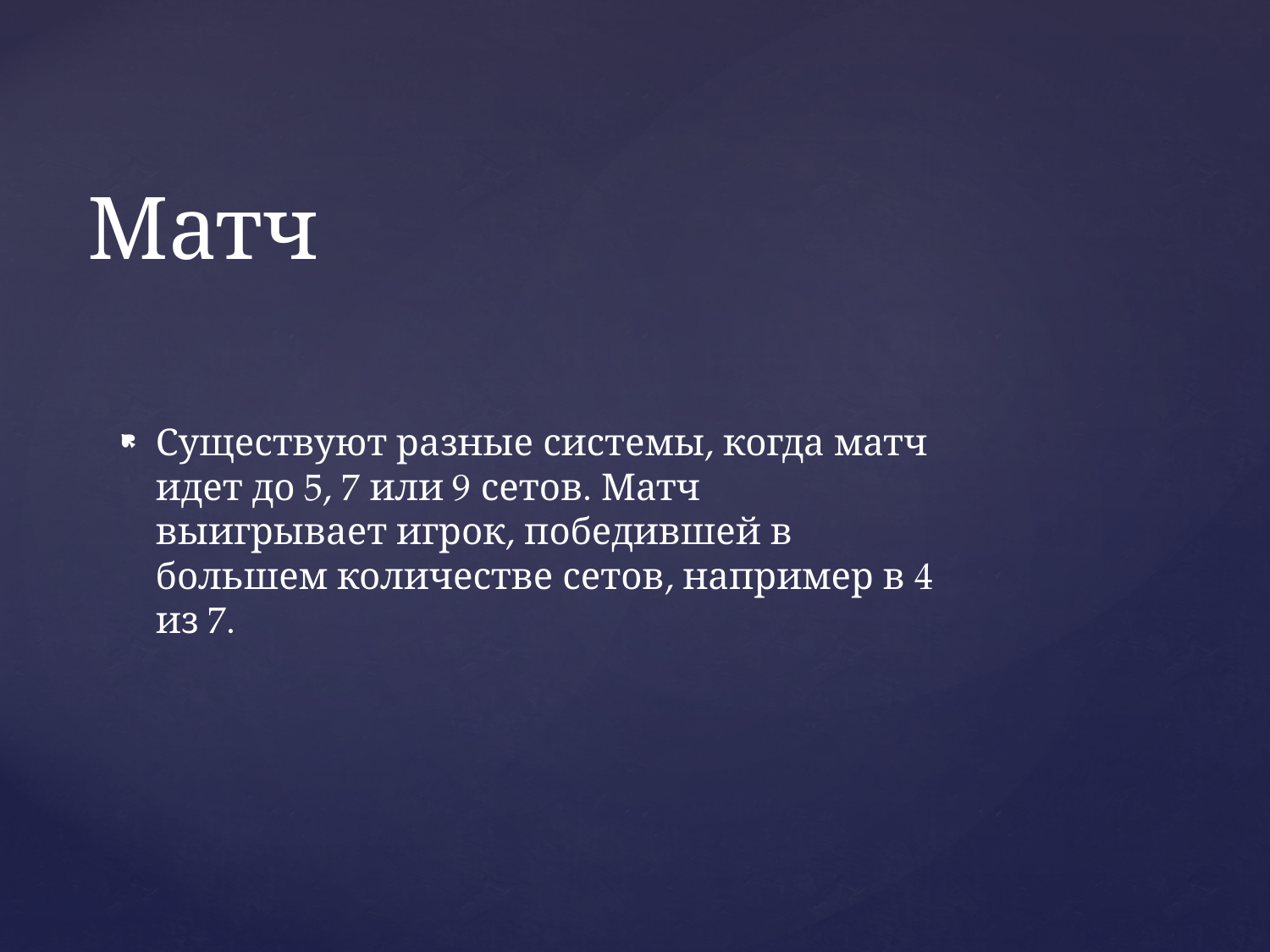

# Матч
Существуют разные системы, когда матч идет до 5, 7 или 9 сетов. Матч выигрывает игрок, победившей в большем количестве сетов, например в 4 из 7.